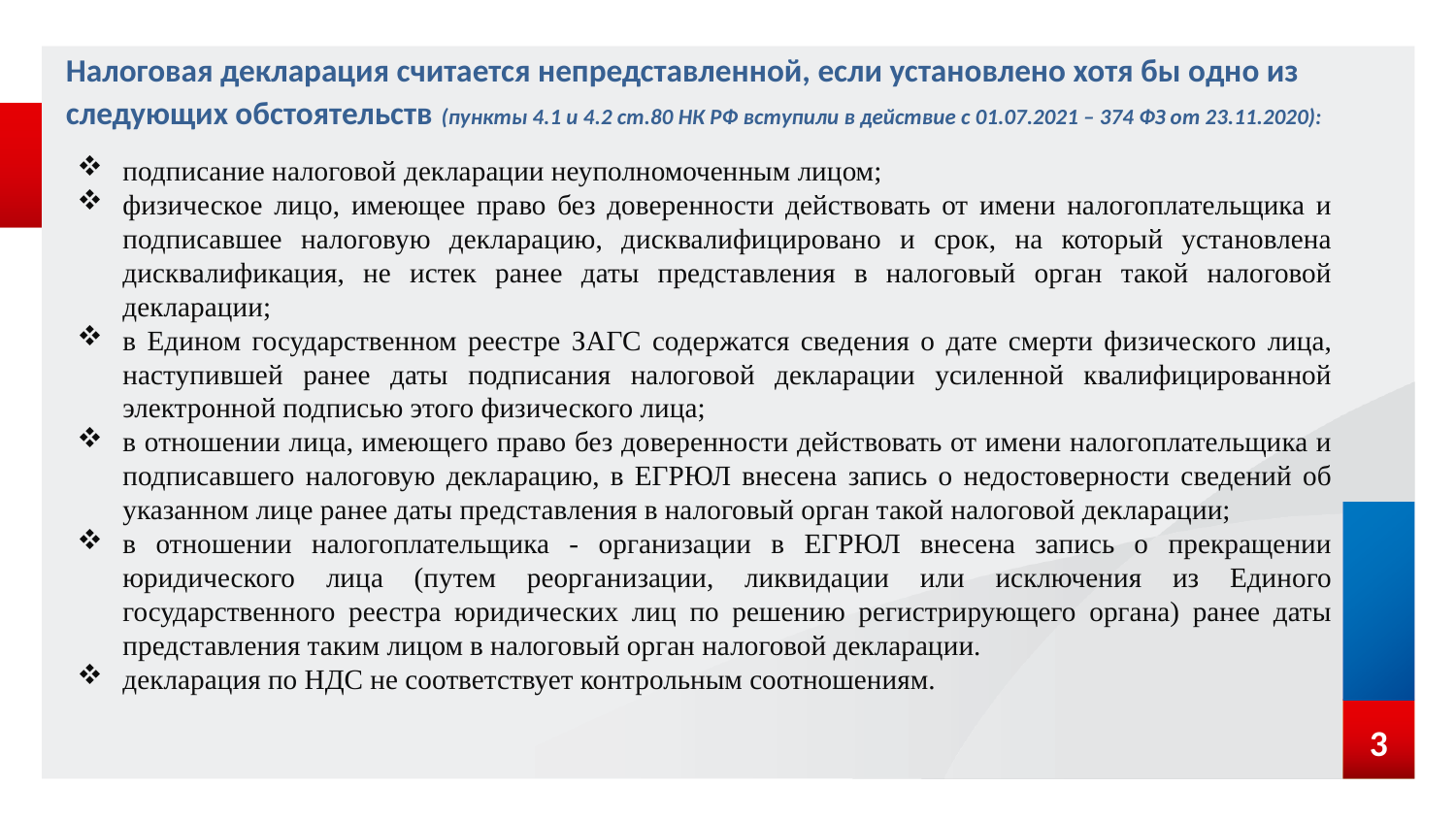

Налоговая декларация считается непредставленной, если установлено хотя бы одно из следующих обстоятельств (пункты 4.1 и 4.2 ст.80 НК РФ вступили в действие с 01.07.2021 – 374 ФЗ от 23.11.2020):
подписание налоговой декларации неуполномоченным лицом;
физическое лицо, имеющее право без доверенности действовать от имени налогоплательщика и подписавшее налоговую декларацию, дисквалифицировано и срок, на который установлена дисквалификация, не истек ранее даты представления в налоговый орган такой налоговой декларации;
в Едином государственном реестре ЗАГС содержатся сведения о дате смерти физического лица, наступившей ранее даты подписания налоговой декларации усиленной квалифицированной электронной подписью этого физического лица;
в отношении лица, имеющего право без доверенности действовать от имени налогоплательщика и подписавшего налоговую декларацию, в ЕГРЮЛ внесена запись о недостоверности сведений об указанном лице ранее даты представления в налоговый орган такой налоговой декларации;
в отношении налогоплательщика - организации в ЕГРЮЛ внесена запись о прекращении юридического лица (путем реорганизации, ликвидации или исключения из Единого государственного реестра юридических лиц по решению регистрирующего органа) ранее даты представления таким лицом в налоговый орган налоговой декларации.
декларация по НДС не соответствует контрольным соотношениям.
3